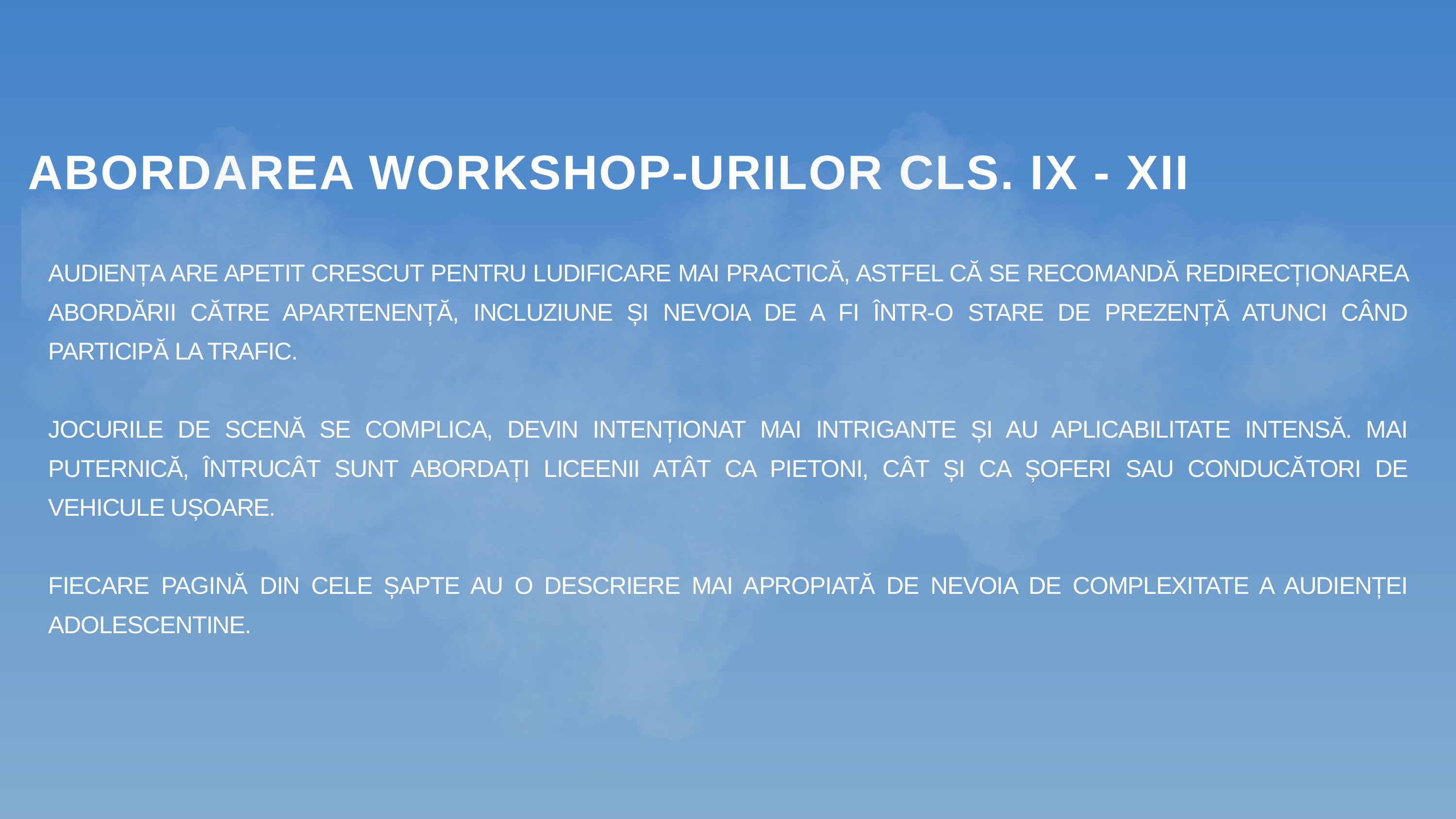

ABORDAREA WORKSHOP-URILOR CLS. IX - XII
AUDIENȚA ARE APETIT CRESCUT PENTRU LUDIFICARE MAI PRACTICĂ, ASTFEL CĂ SE RECOMANDĂ REDIRECȚIONAREA ABORDĂRII CĂTRE APARTENENȚĂ, INCLUZIUNE ȘI NEVOIA DE A FI ÎNTR-O STARE DE PREZENȚĂ ATUNCI CÂND PARTICIPĂ LA TRAFIC.

JOCURILE DE SCENĂ SE COMPLICA, DEVIN INTENȚIONAT MAI INTRIGANTE ȘI AU APLICABILITATE INTENSĂ. MAI PUTERNICĂ, ÎNTRUCÂT SUNT ABORDAȚI LICEENII ATÂT CA PIETONI, CÂT ȘI CA ȘOFERI SAU CONDUCĂTORI DE VEHICULE UȘOARE.

FIECARE PAGINĂ DIN CELE ȘAPTE AU O DESCRIERE MAI APROPIATĂ DE NEVOIA DE COMPLEXITATE A AUDIENȚEI ADOLESCENTINE.